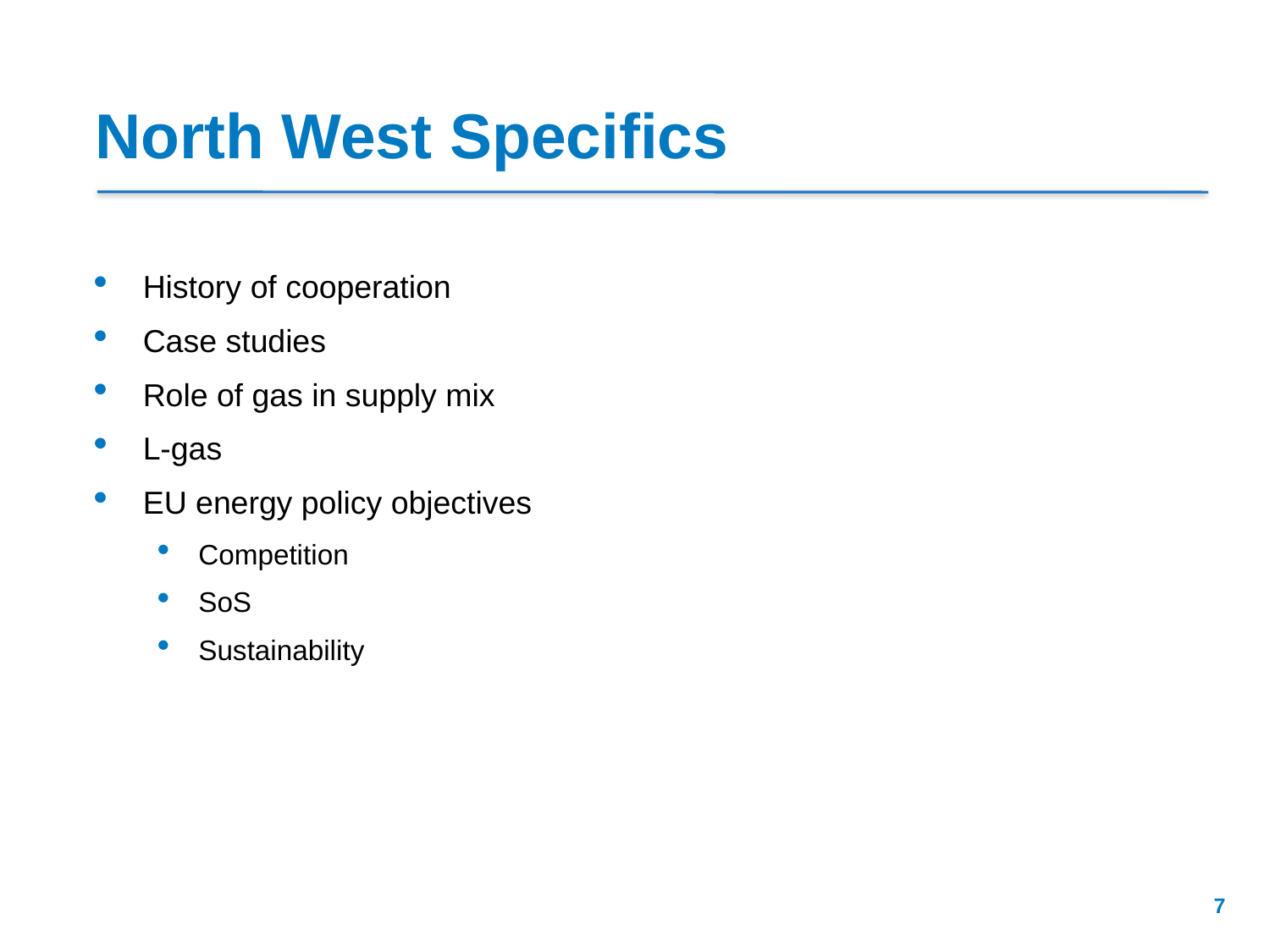

# North West Specifics

History of cooperation
Case studies
Role of gas in supply mix
L-gas
EU energy policy objectives
Competition
SoS
Sustainability
7